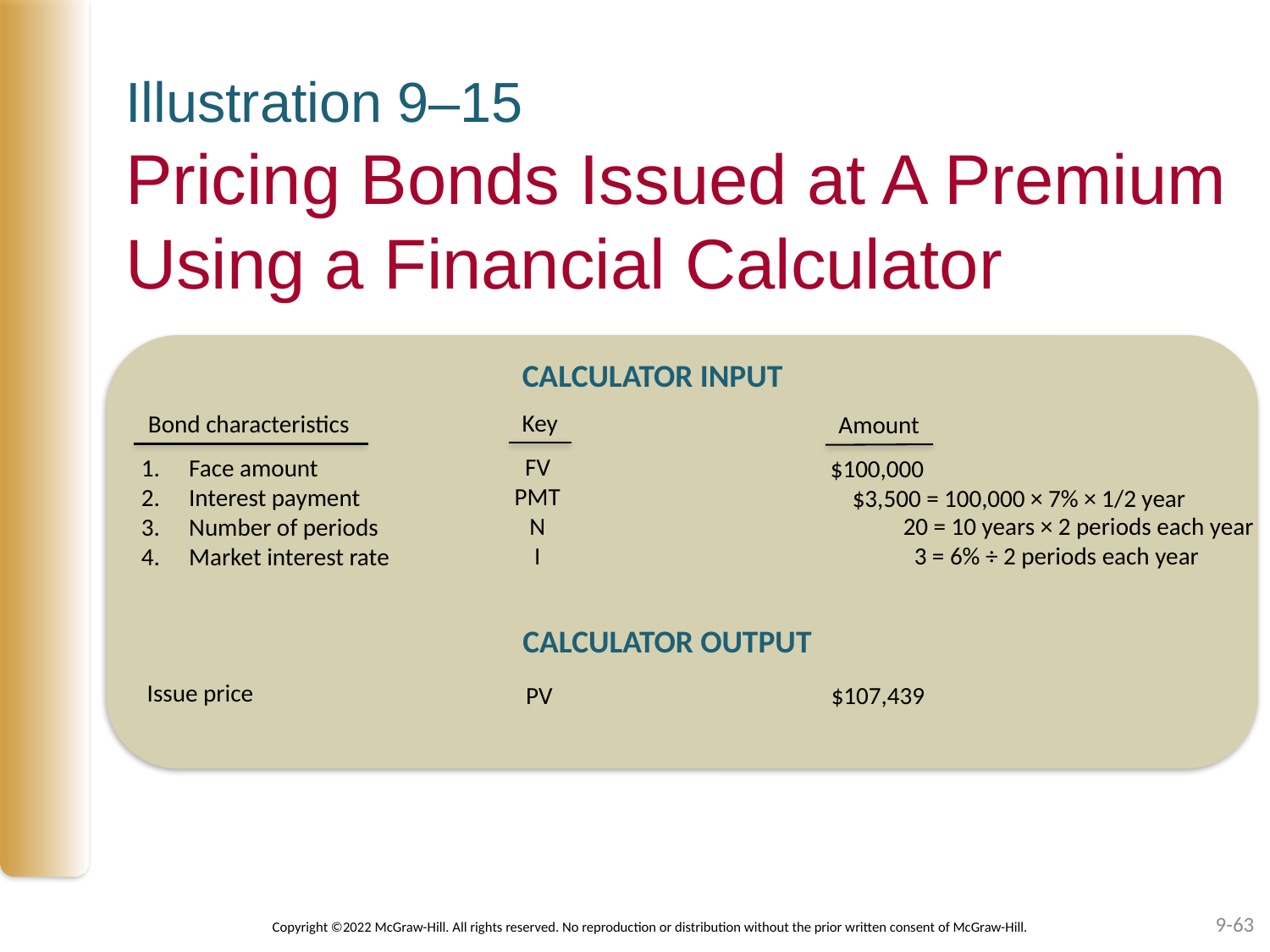

# Illustration 9–15  Pricing Bonds Issued at A Premium Using a Financial Calculator

CALCULATOR INPUT
Key
Bond characteristics
Amount
FV
PMT
N
I
Face amount
Interest payment
Number of periods
Market interest rate

$100,000
    $3,500 = 100,000 × 7% × 1/2 year
 20 = 10 years × 2 periods each year
   3 = 6% ÷ 2 periods each year

CALCULATOR OUTPUT
Issue price
PV
$107,439
9-63
Copyright ©2022 McGraw-Hill. All rights reserved. No reproduction or distribution without the prior written consent of McGraw-Hill.